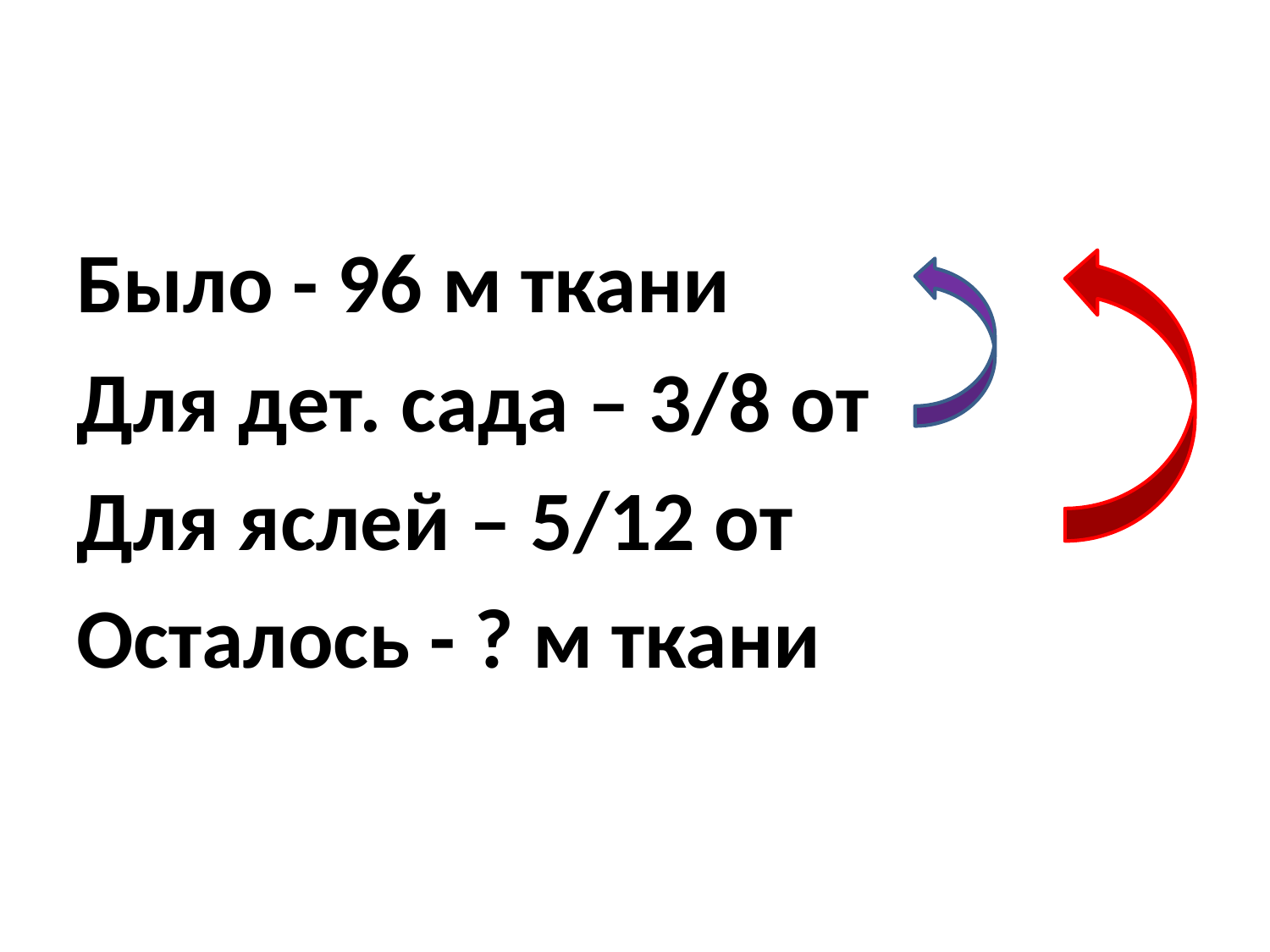

#
Было - 96 м ткани
Для дет. сада – 3/8 от
Для яслей – 5/12 от
Осталось - ? м ткани